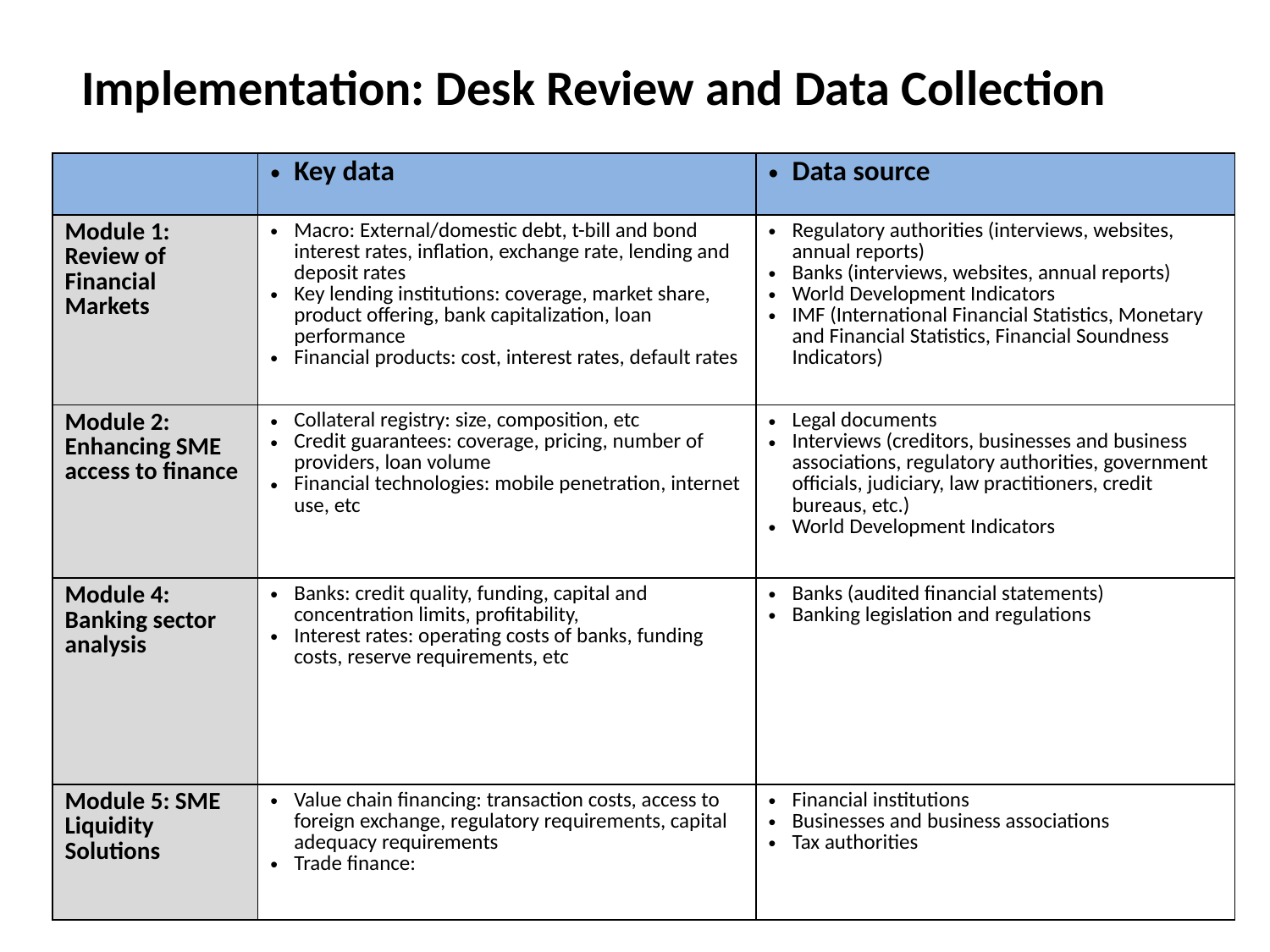

Implementation: Desk Review and Data Collection
|  | Key data | Data source |
| --- | --- | --- |
| Module 1: Review of Financial Markets | Macro: External/domestic debt, t-bill and bond interest rates, inflation, exchange rate, lending and deposit rates Key lending institutions: coverage, market share, product offering, bank capitalization, loan performance Financial products: cost, interest rates, default rates | Regulatory authorities (interviews, websites, annual reports) Banks (interviews, websites, annual reports) World Development Indicators IMF (International Financial Statistics, Monetary and Financial Statistics, Financial Soundness Indicators) |
| Module 2: Enhancing SME access to finance | Collateral registry: size, composition, etc Credit guarantees: coverage, pricing, number of providers, loan volume Financial technologies: mobile penetration, internet use, etc | Legal documents Interviews (creditors, businesses and business associations, regulatory authorities, government officials, judiciary, law practitioners, credit bureaus, etc.) World Development Indicators |
| Module 4: Banking sector analysis | Banks: credit quality, funding, capital and concentration limits, profitability, Interest rates: operating costs of banks, funding costs, reserve requirements, etc | Banks (audited financial statements) Banking legislation and regulations |
| Module 5: SME Liquidity Solutions | Value chain financing: transaction costs, access to foreign exchange, regulatory requirements, capital adequacy requirements Trade finance: | Financial institutions Businesses and business associations Tax authorities |